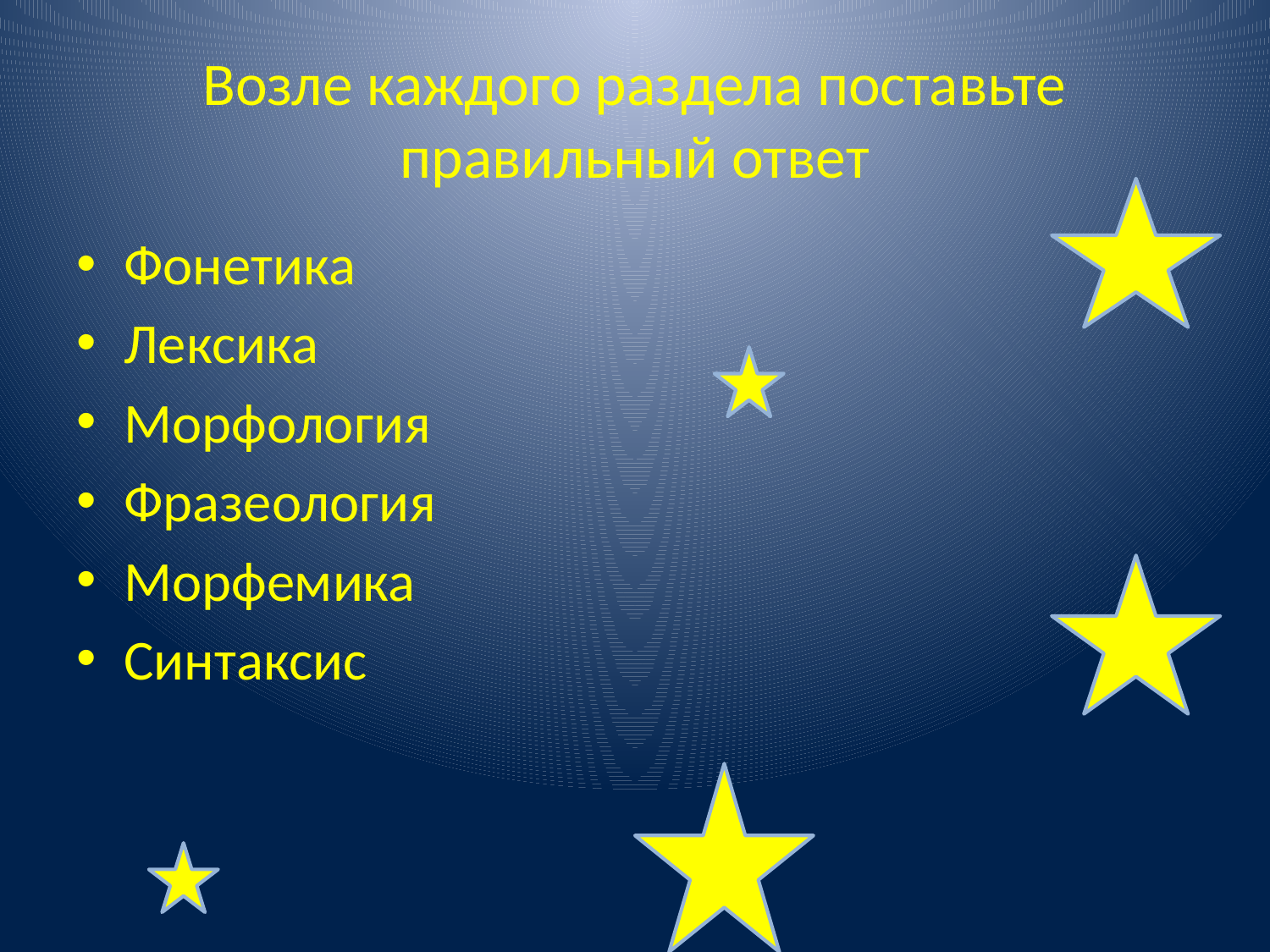

# Возле каждого раздела поставьте правильный ответ

Фонетика
Лексика
Морфология
Фразеология
Морфемика
Синтаксис